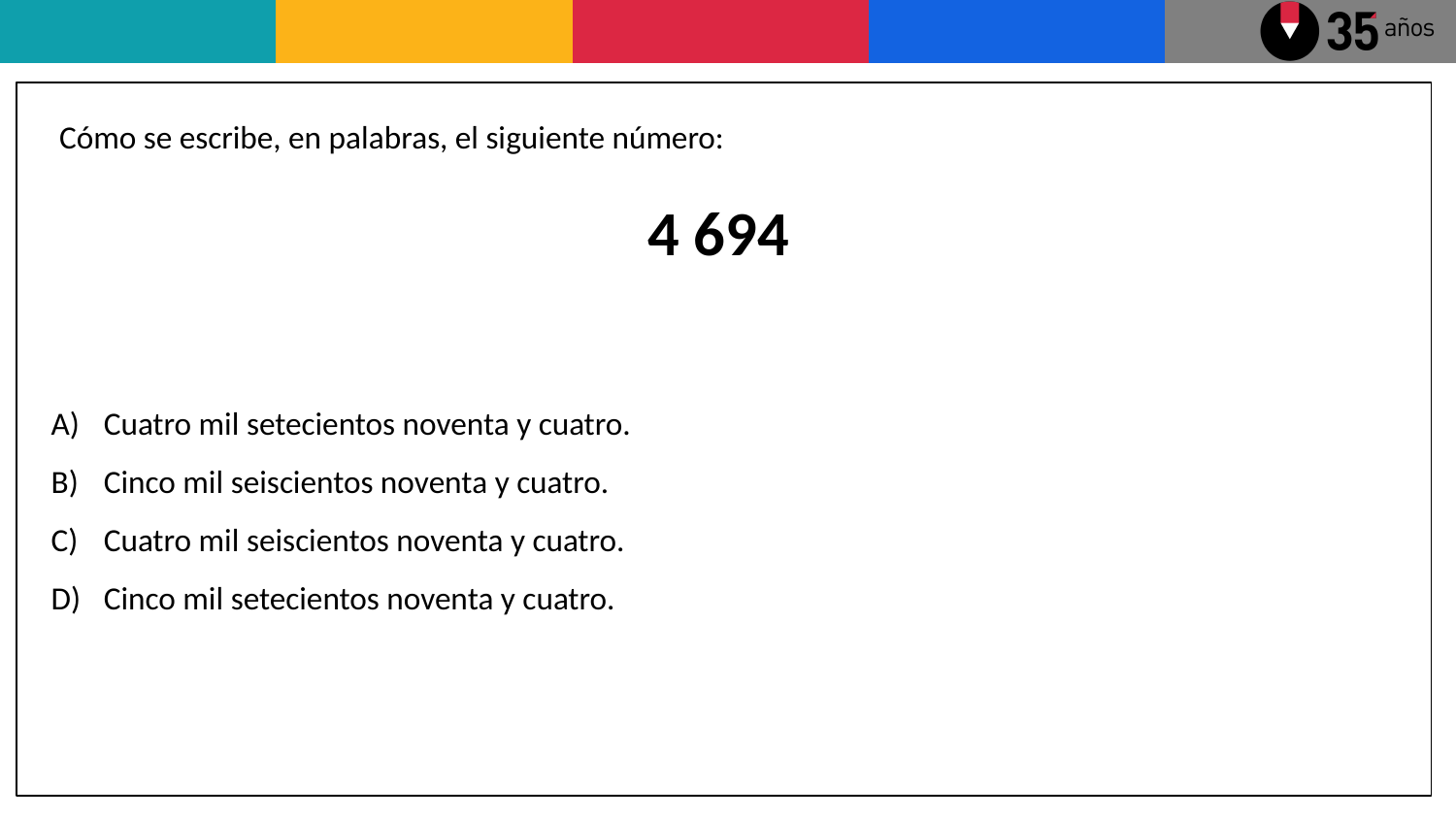

Cómo se escribe, en palabras, el siguiente número:
4 694

Cuatro mil setecientos noventa y cuatro.
Cinco mil seiscientos noventa y cuatro.
Cuatro mil seiscientos noventa y cuatro.
Cinco mil setecientos noventa y cuatro.